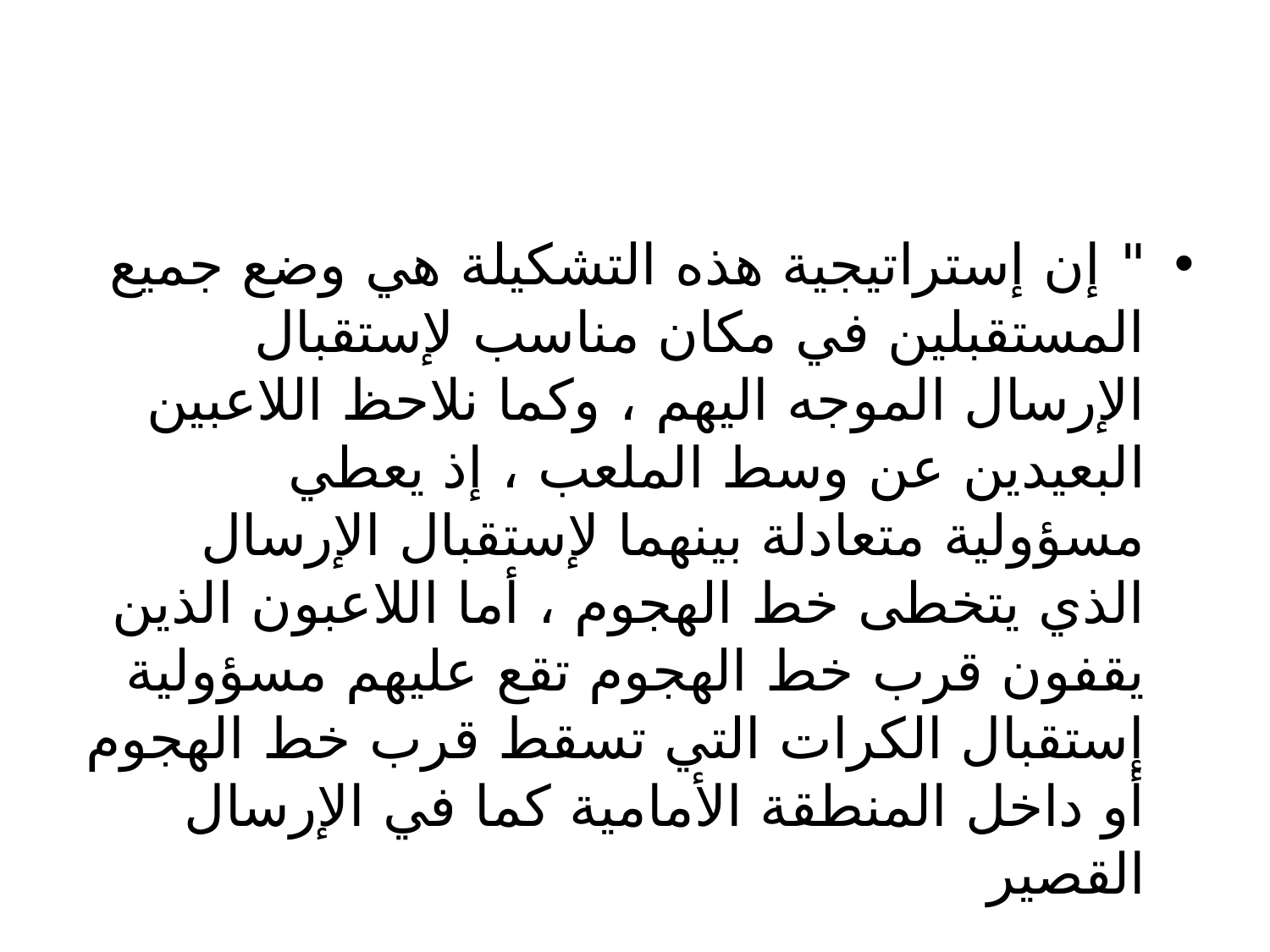

#
" إن إستراتيجية هذه التشكيلة هي وضع جميع المستقبلين في مكان مناسب لإستقبال الإرسال الموجه اليهم ، وكما نلاحظ اللاعبين البعيدين عن وسط الملعب ، إذ يعطي مسؤولية متعادلة بينهما لإستقبال الإرسال الذي يتخطى خط الهجوم ، أما اللاعبون الذين يقفون قرب خط الهجوم تقع عليهم مسؤولية إستقبال الكرات التي تسقط قرب خط الهجوم أو داخل المنطقة الأمامية كما في الإرسال القصير